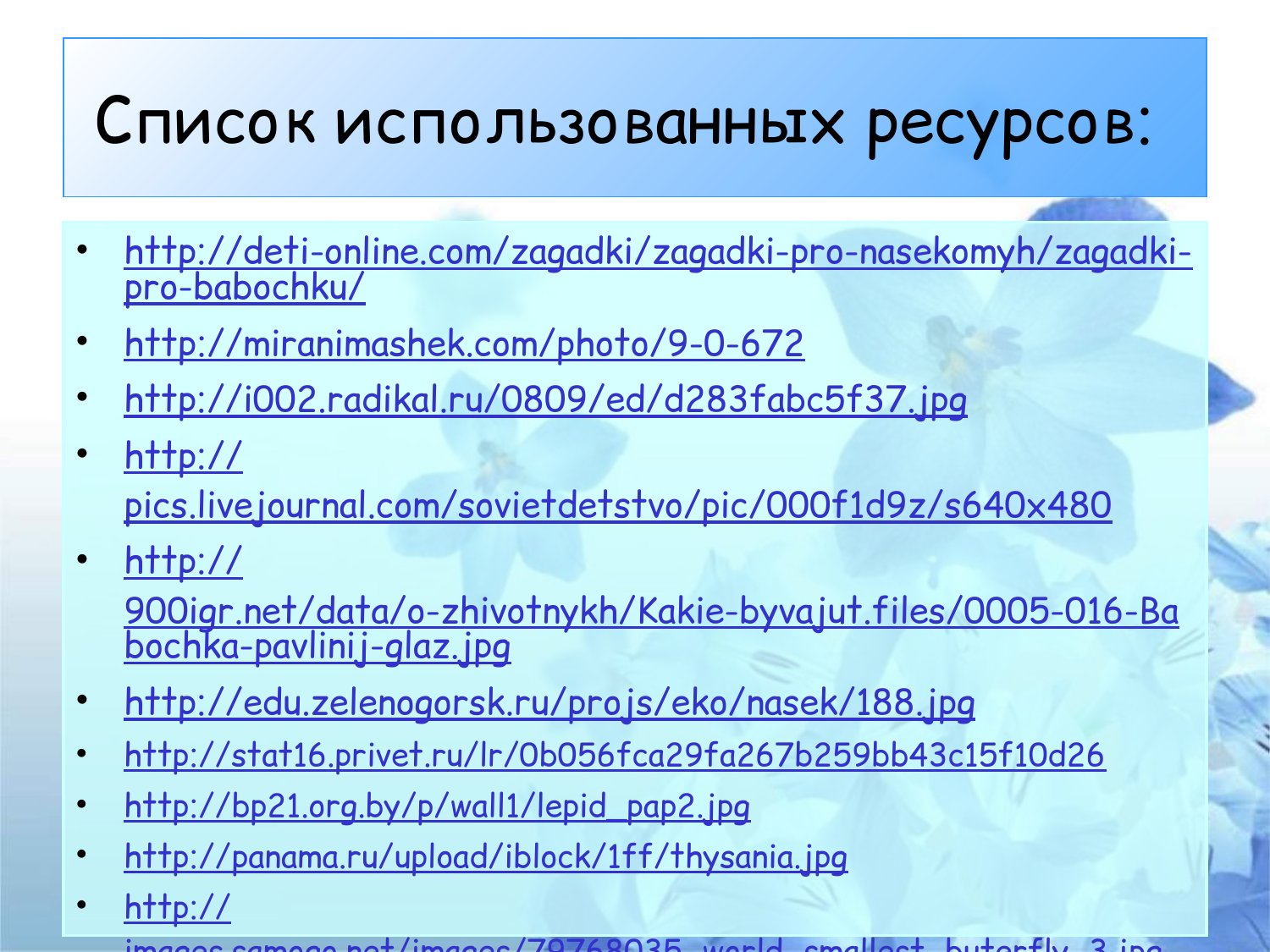

# Список использованных ресурсов:
http://deti-online.com/zagadki/zagadki-pro-nasekomyh/zagadki-pro-babochku/
http://miranimashek.com/photo/9-0-672
http://i002.radikal.ru/0809/ed/d283fabc5f37.jpg
http://pics.livejournal.com/sovietdetstvo/pic/000f1d9z/s640x480
http://900igr.net/data/o-zhivotnykh/Kakie-byvajut.files/0005-016-Babochka-pavlinij-glaz.jpg
http://edu.zelenogorsk.ru/projs/eko/nasek/188.jpg
http://stat16.privet.ru/lr/0b056fca29fa267b259bb43c15f10d26
http://bp21.org.by/p/wall1/lepid_pap2.jpg
http://panama.ru/upload/iblock/1ff/thysania.jpg
http://images.samogo.net/images/79768035_world_smallest_buterfly_3.jpg
http://ceolte.com/img/255.files/image002.jpg